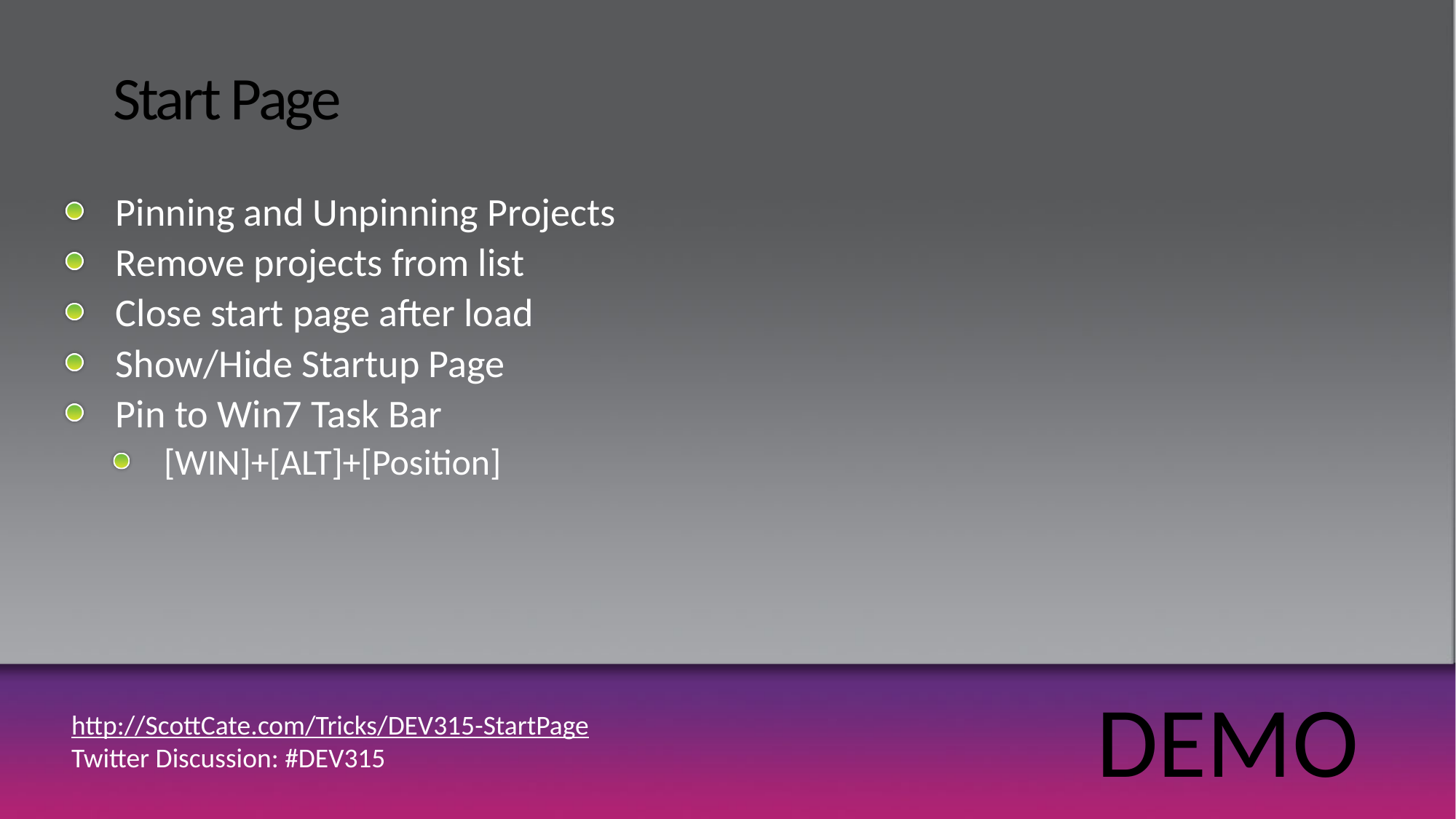

# Start Page
Pinning and Unpinning Projects
Remove projects from list
Close start page after load
Show/Hide Startup Page
Pin to Win7 Task Bar
[WIN]+[ALT]+[Position]
DEMO
http://ScottCate.com/Tricks/DEV315-StartPage
Twitter Discussion: #DEV315